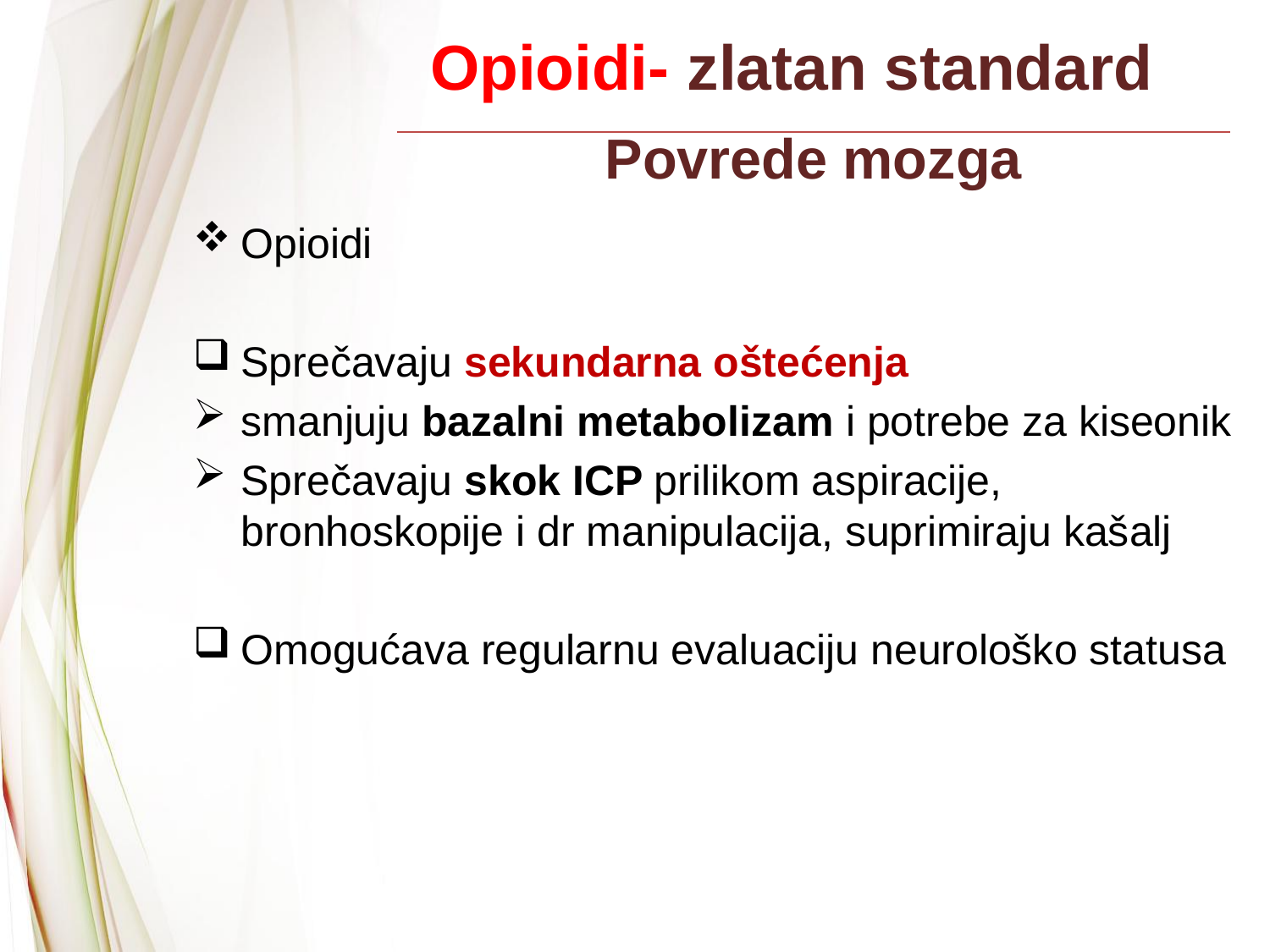

Opioidi- zlatan standard

Povrede mozga
Opioidi

Sprečavaju sekundarna oštećenja
smanjuju bazalni metabolizam i potrebe za kiseonik
Sprečavaju skok ICP prilikom aspiracije,                    bronhoskopije i dr manipulacija, suprimiraju kašalj

Omogućava regularnu evaluaciju neurološko statusa